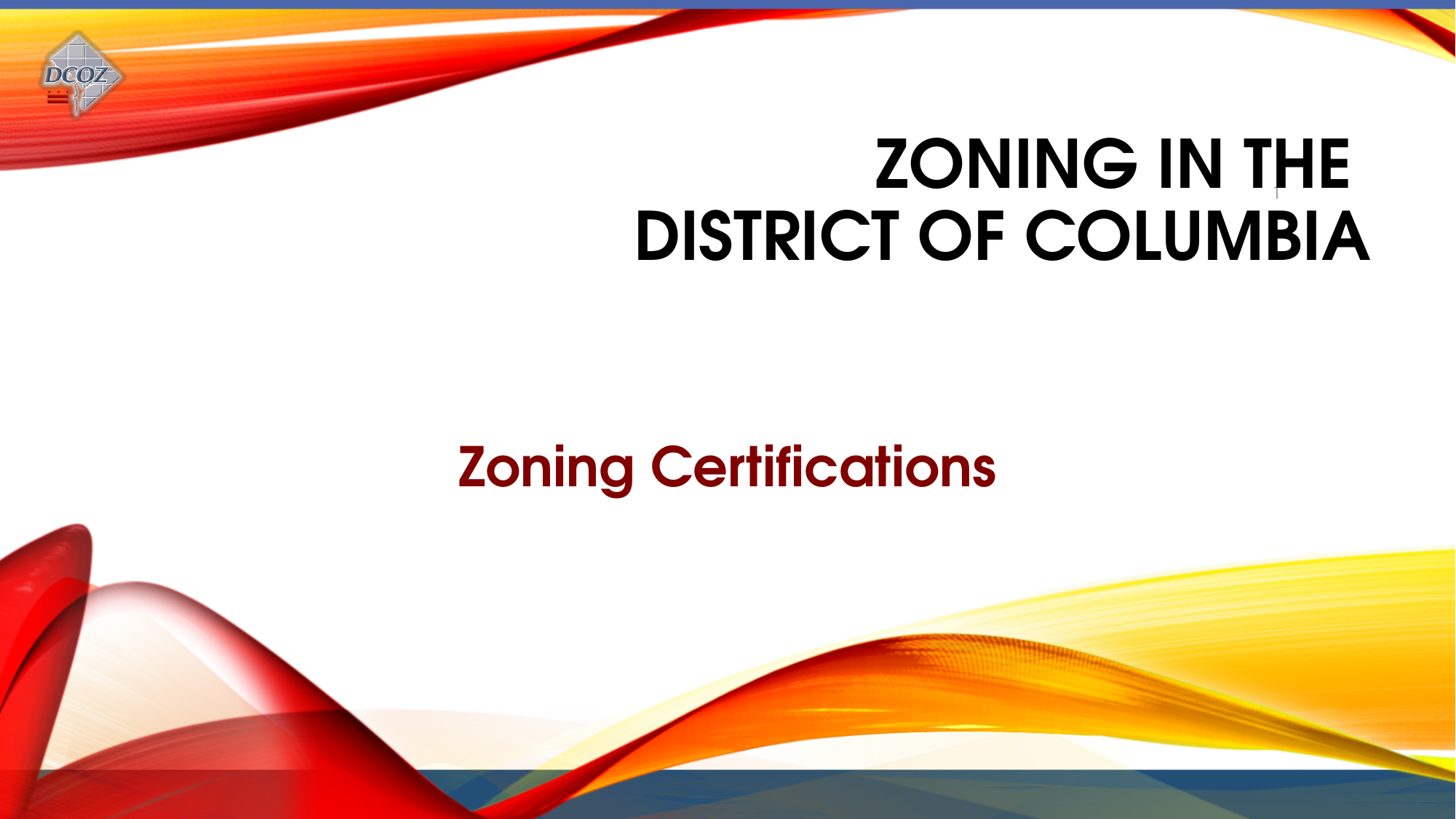

# Zoning in the District of Columbia
1
Zoning Certifications